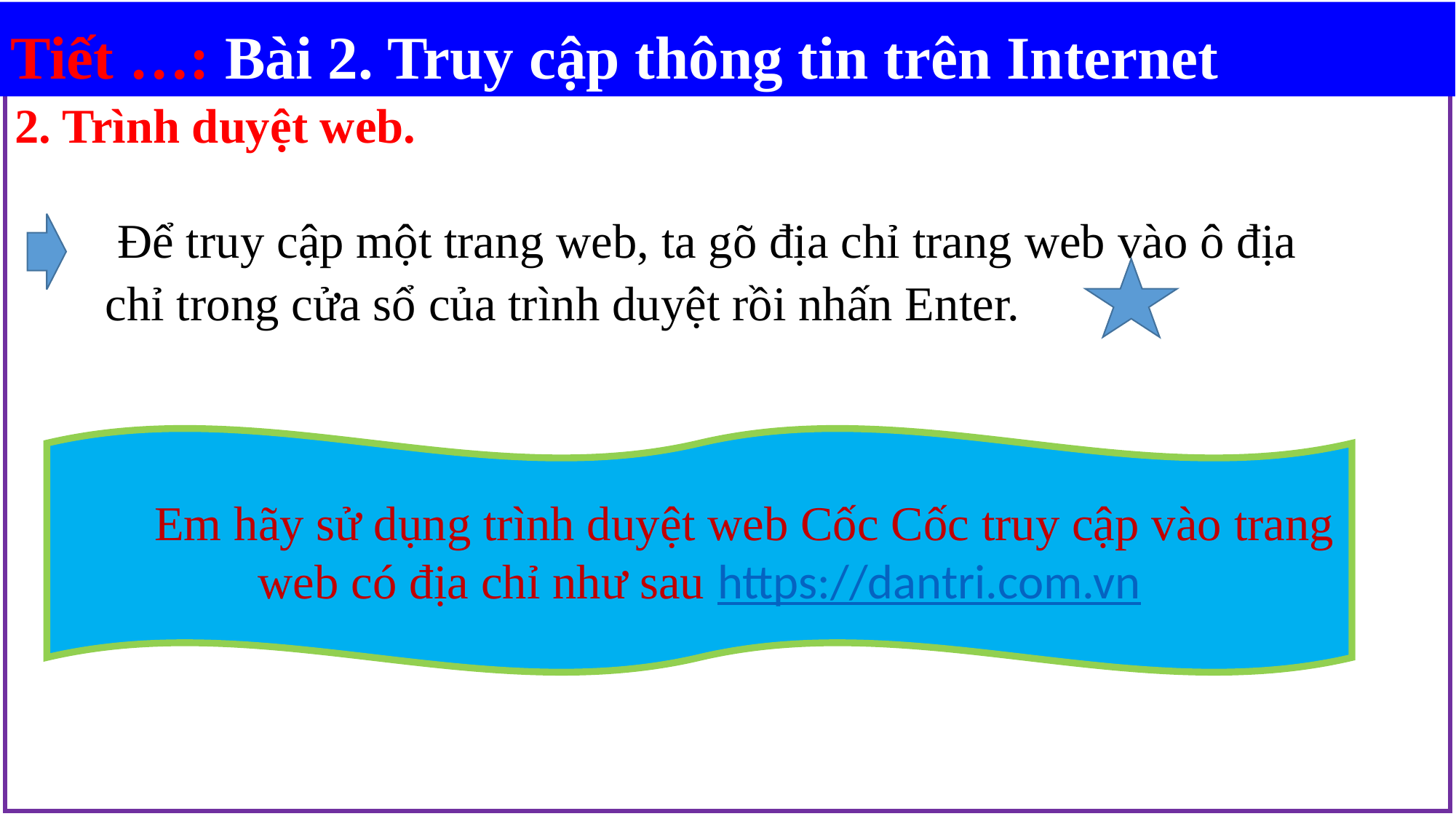

Tiết …: Bài 2. Truy cập thông tin trên Internet
2. Trình duyệt web.

 Để truy cập một trang web, ta gõ địa chỉ trang web vào ô địa chỉ trong cửa sổ của trình duyệt rồi nhấn Enter.

        Em hãy sử dụng trình duyệt web Cốc Cốc truy cập vào trang web có địa chỉ như sau https://dantri.com.vn